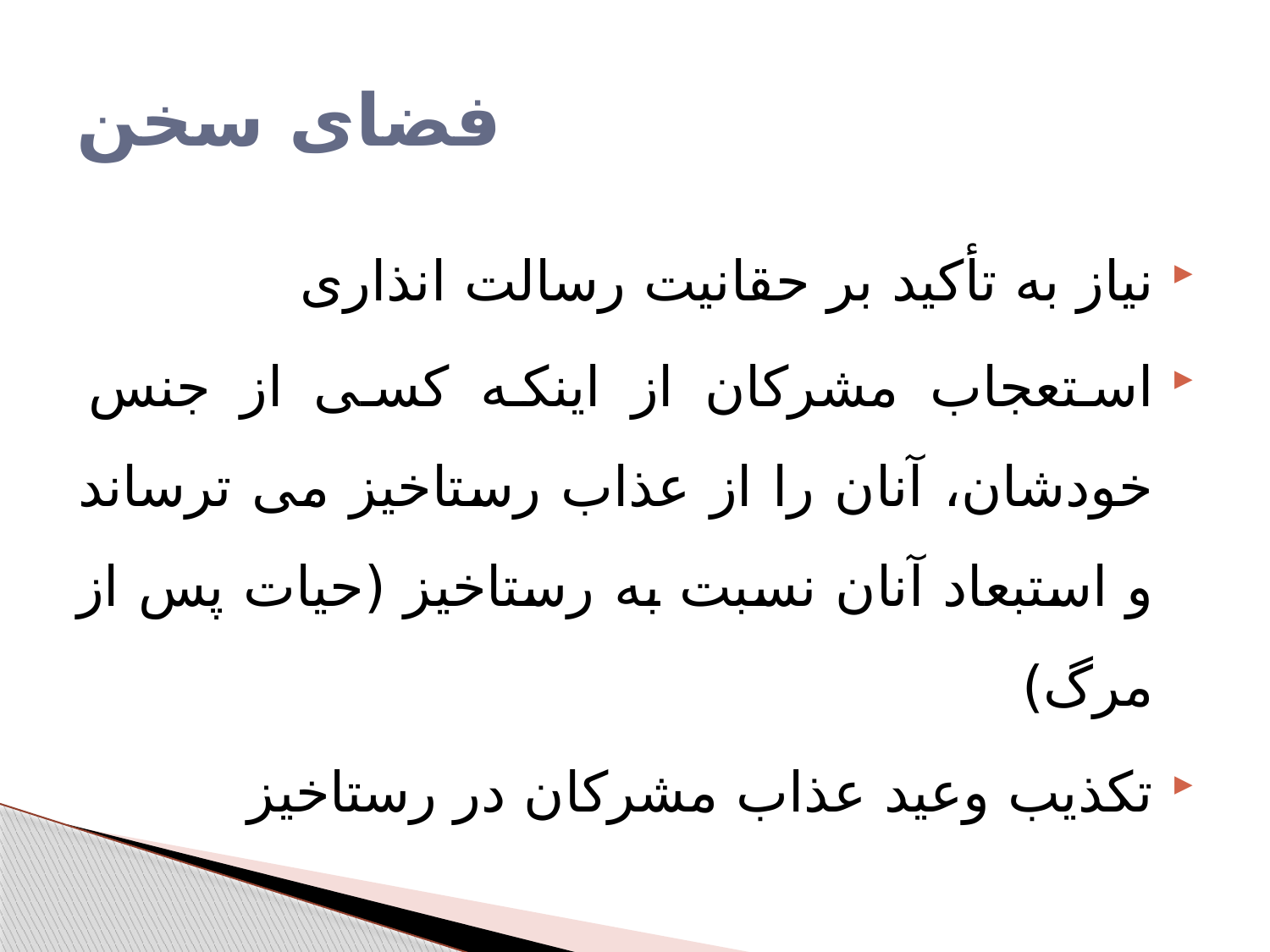

# فضای سخن
نیاز به تأکید بر حقانیت رسالت انذاری
استعجاب مشرکان از اینکه کسی از جنس خودشان، آنان را از عذاب رستاخیز می ترساند و استبعاد آنان نسبت به رستاخیز (حیات پس از مرگ)
تکذیب وعید عذاب مشرکان در رستاخیز